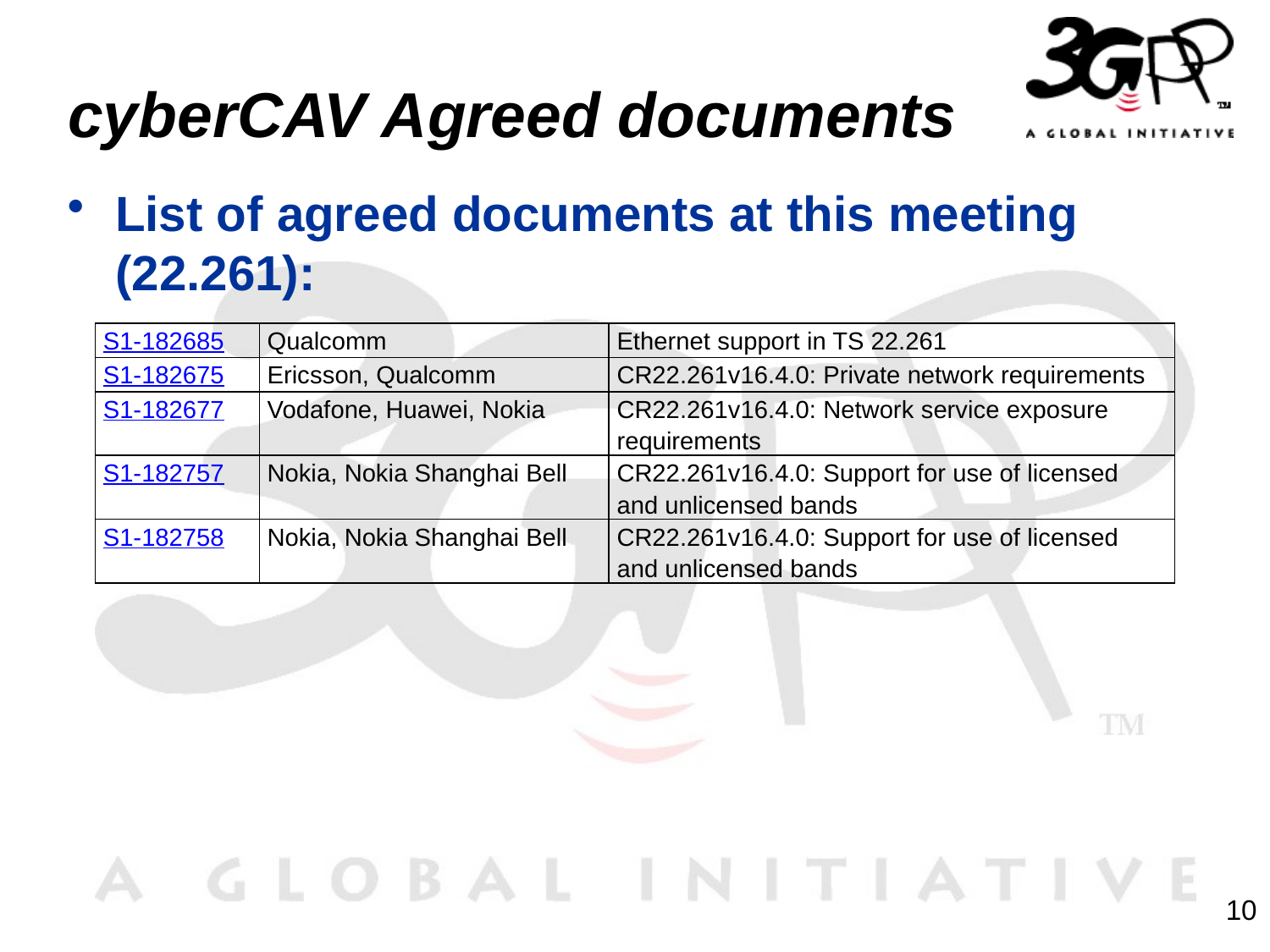

# cyberCAV Agreed documents
List of agreed documents at this meeting (22.261):

| S1-182685 | Qualcomm | Ethernet support in TS 22.261 |
| --- | --- | --- |
| S1-182675 | Ericsson, Qualcomm | CR22.261v16.4.0: Private network requirements |
| S1-182677 | Vodafone, Huawei, Nokia | CR22.261v16.4.0: Network service exposure requirements |
| S1-182757 | Nokia, Nokia Shanghai Bell | CR22.261v16.4.0: Support for use of licensed and unlicensed bands |
| S1-182758 | Nokia, Nokia Shanghai Bell | CR22.261v16.4.0: Support for use of licensed and unlicensed bands |
10